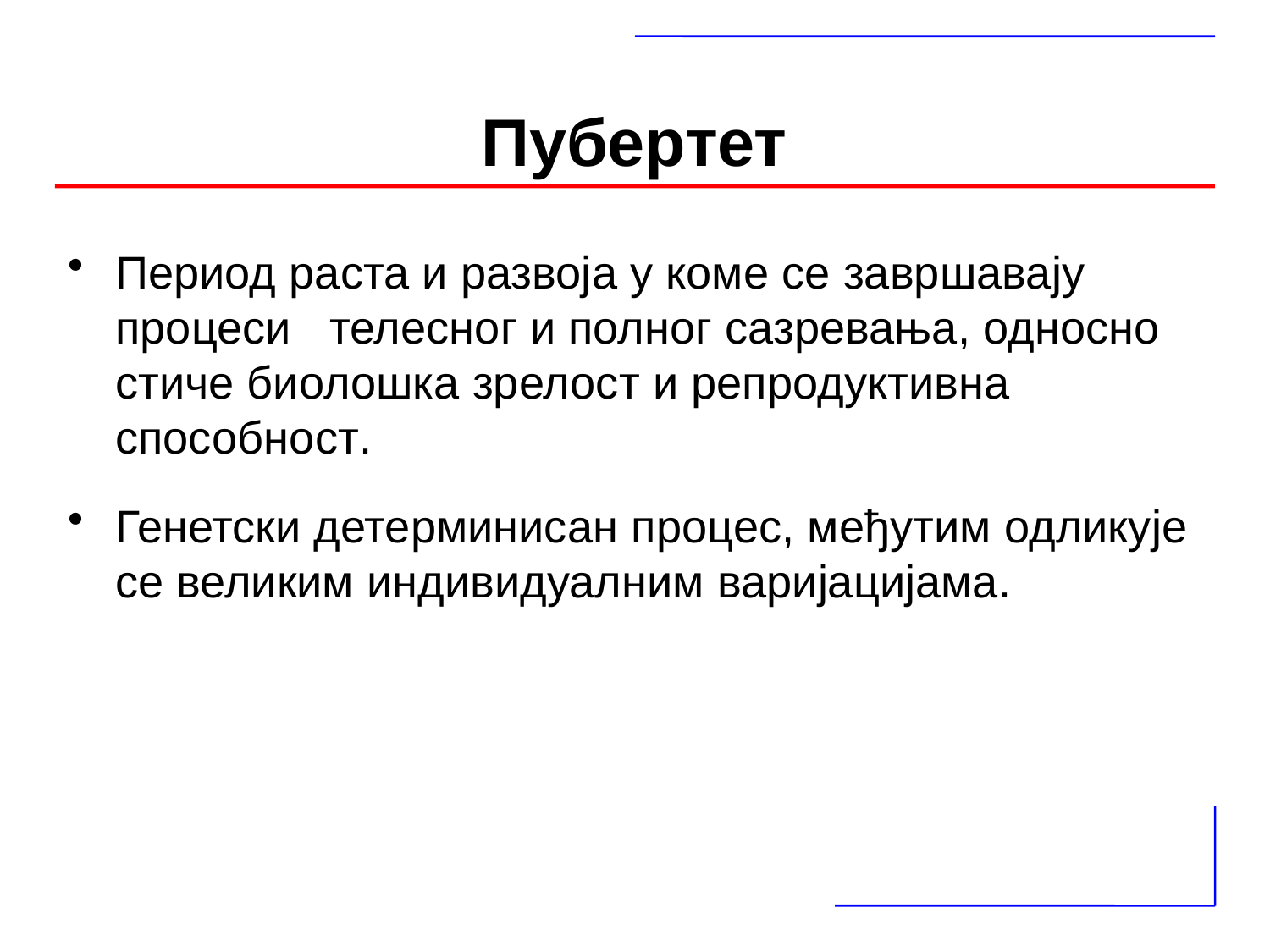

# Пубертет

Период раста и развоја у коме се завршавају процеси   телесног и полног сазревања, односно стиче биолошка зрелост и репродуктивна способност.

Генетски детерминисан процес, међутим одликује се великим индивидуалним варијацијама.